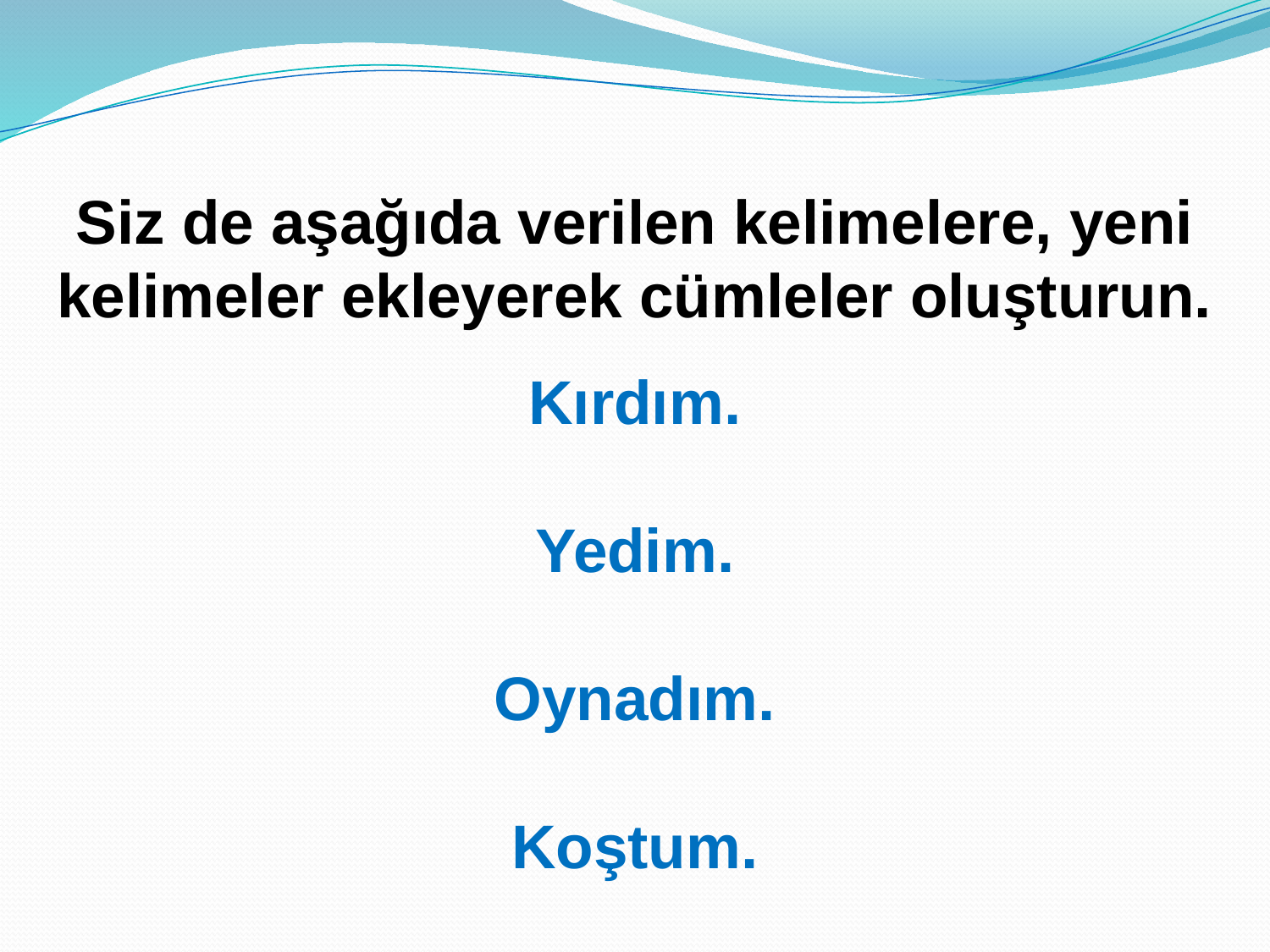

Siz de aşağıda verilen kelimelere, yeni kelimeler ekleyerek cümleler oluşturun.
Kırdım.

Yedim.

Oynadım.

Koştum.